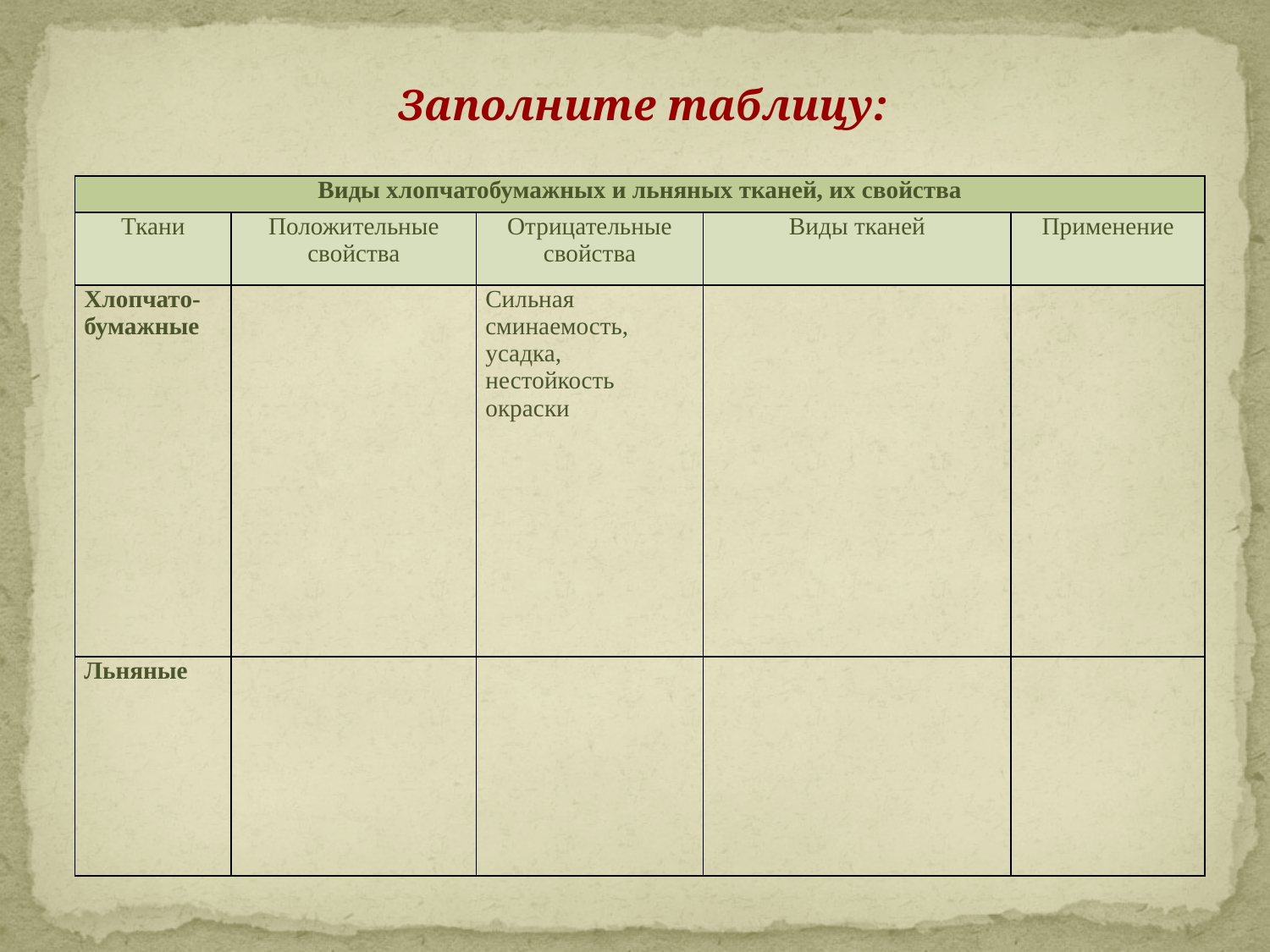

Заполните таблицу:

| Виды хлопчатобумажных и льняных тканей, их свойства |  |  |  |  |
| --- | --- | --- | --- | --- |
| Ткани | Положительные свойства | Отрицательные свойства | Виды тканей | Применение |
| Хлопчато-бумажные |  | Сильная сминаемость, усадка, нестойкость окраски |  |  |
| Льняные |  |  |  |  |